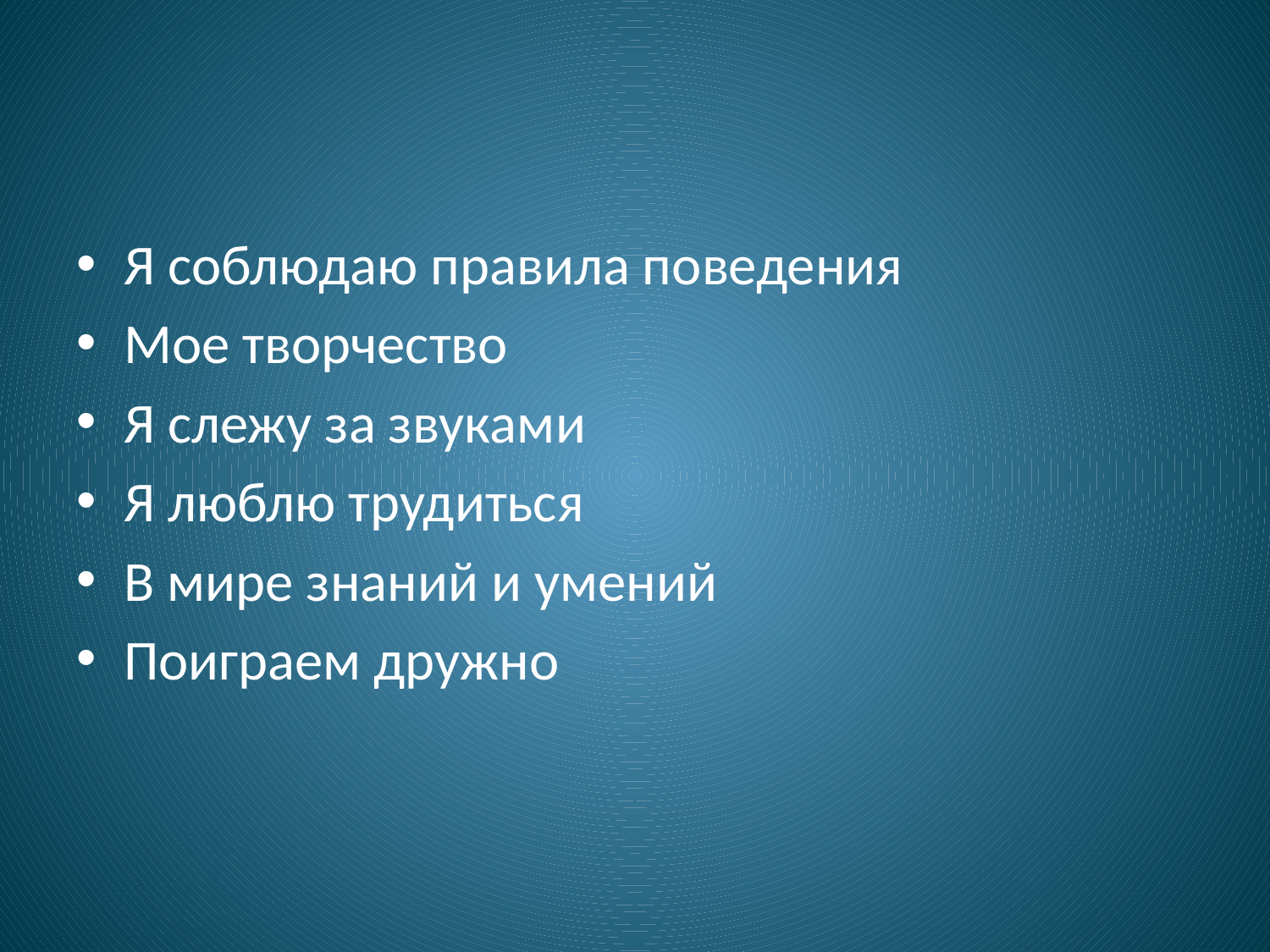

#
Я соблюдаю правила поведения
Мое творчество
Я слежу за звуками
Я люблю трудиться
В мире знаний и умений
Поиграем дружно